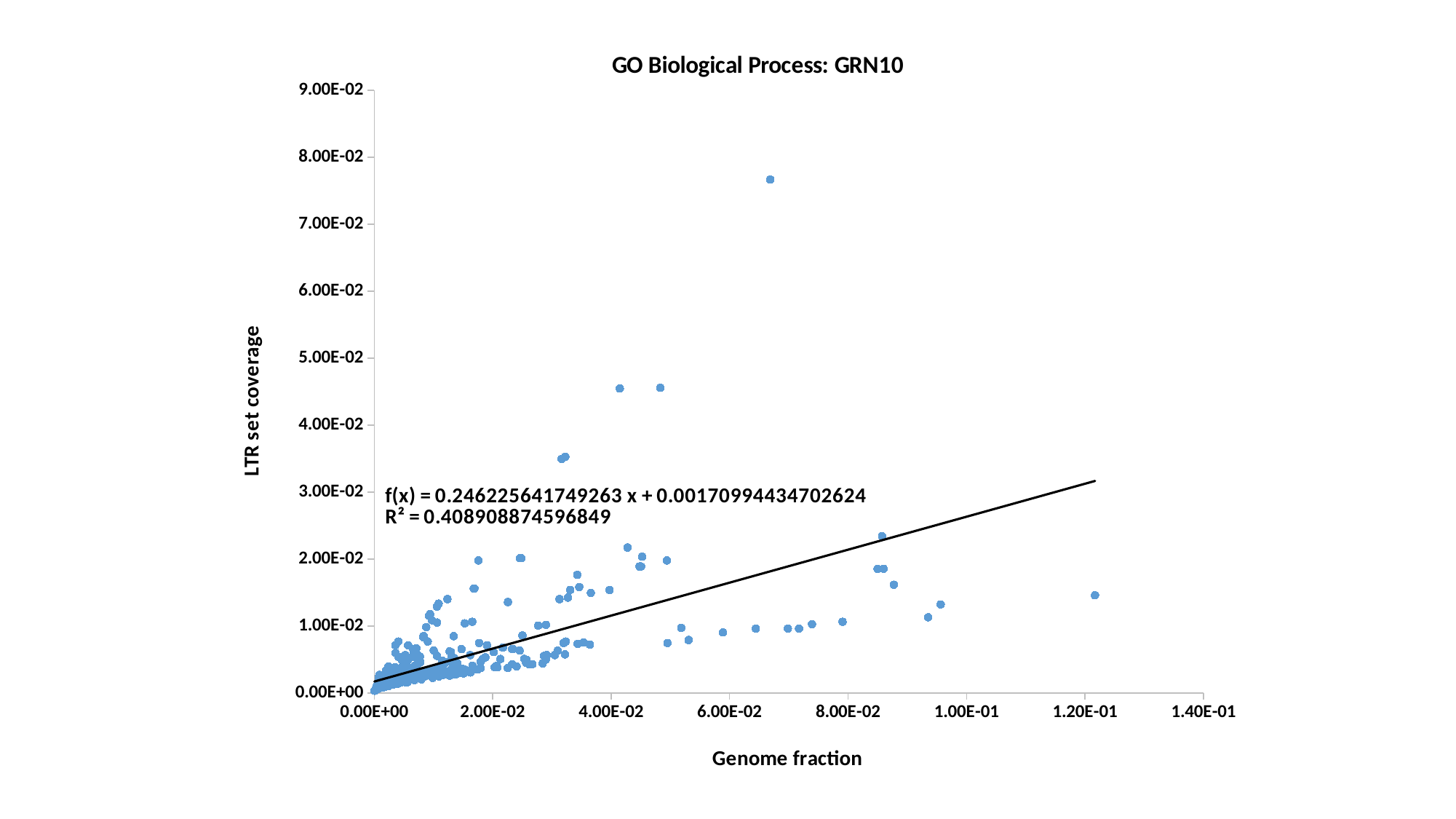

### Chart: GO Biological Process: GRN10

| Category | LTR fraction |
|---|---|